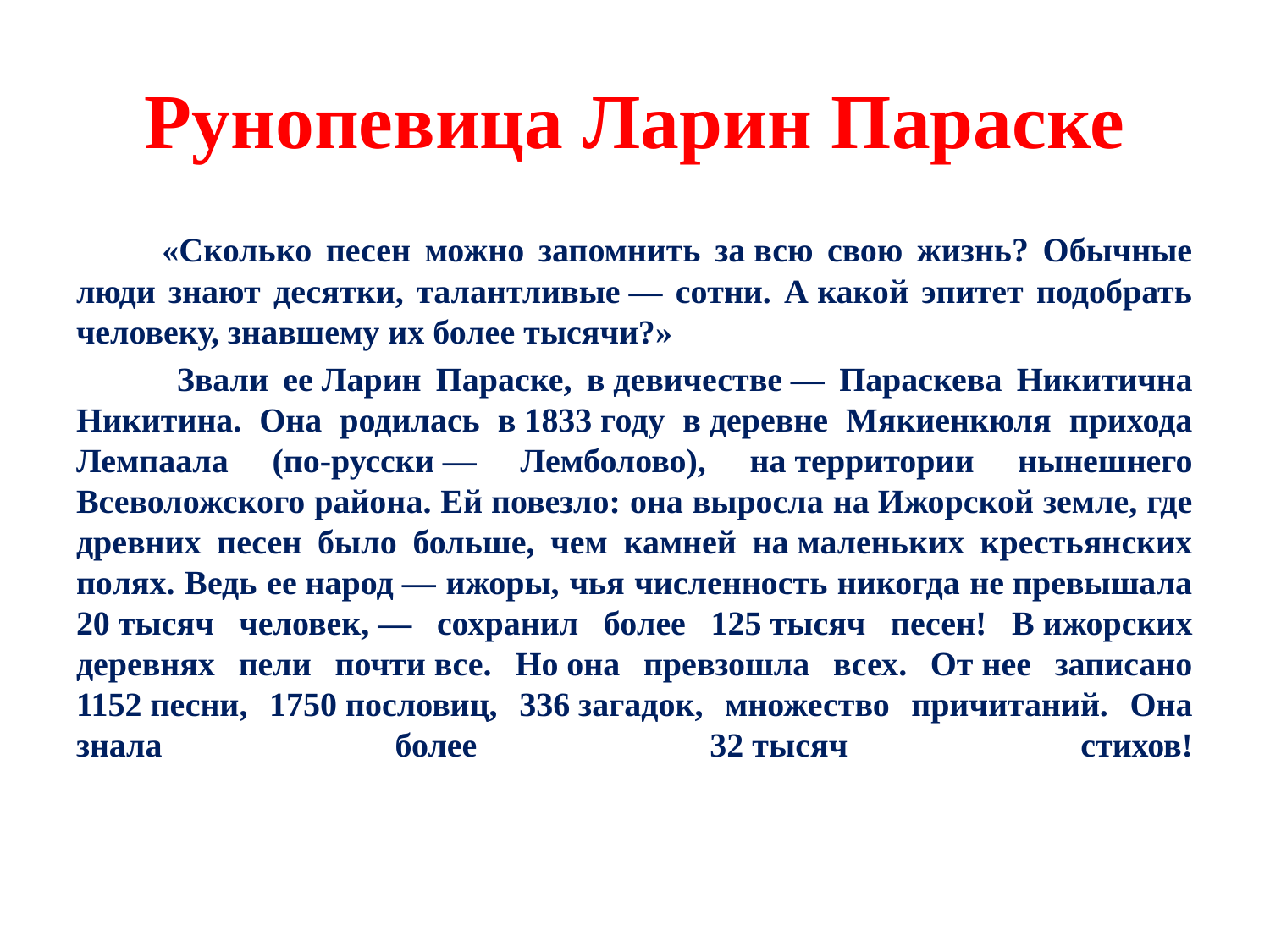

# Рунопевица Ларин Параске
«Сколько песен можно запомнить за всю свою жизнь? Обычные люди знают десятки, талантливые — сотни. А какой эпитет подобрать человеку, знавшему их более тысячи?»
 Звали ее Ларин Параске, в девичестве — Параскева Никитична Никитина. Она родилась в 1833 году в деревне Мякиенкюля прихода Лемпаала (по-русски — Лемболово), на территории нынешнего Всеволожского района. Ей повезло: она выросла на Ижорской земле, где древних песен было больше, чем камней на маленьких крестьянских полях. Ведь ее народ — ижоры, чья численность никогда не превышала 20 тысяч человек, — сохранил более 125 тысяч песен! В ижорских деревнях пели почти все. Но она превзошла всех. От нее записано 1152 песни, 1750 пословиц, 336 загадок, множество причитаний. Она знала более 32 тысяч стихов!